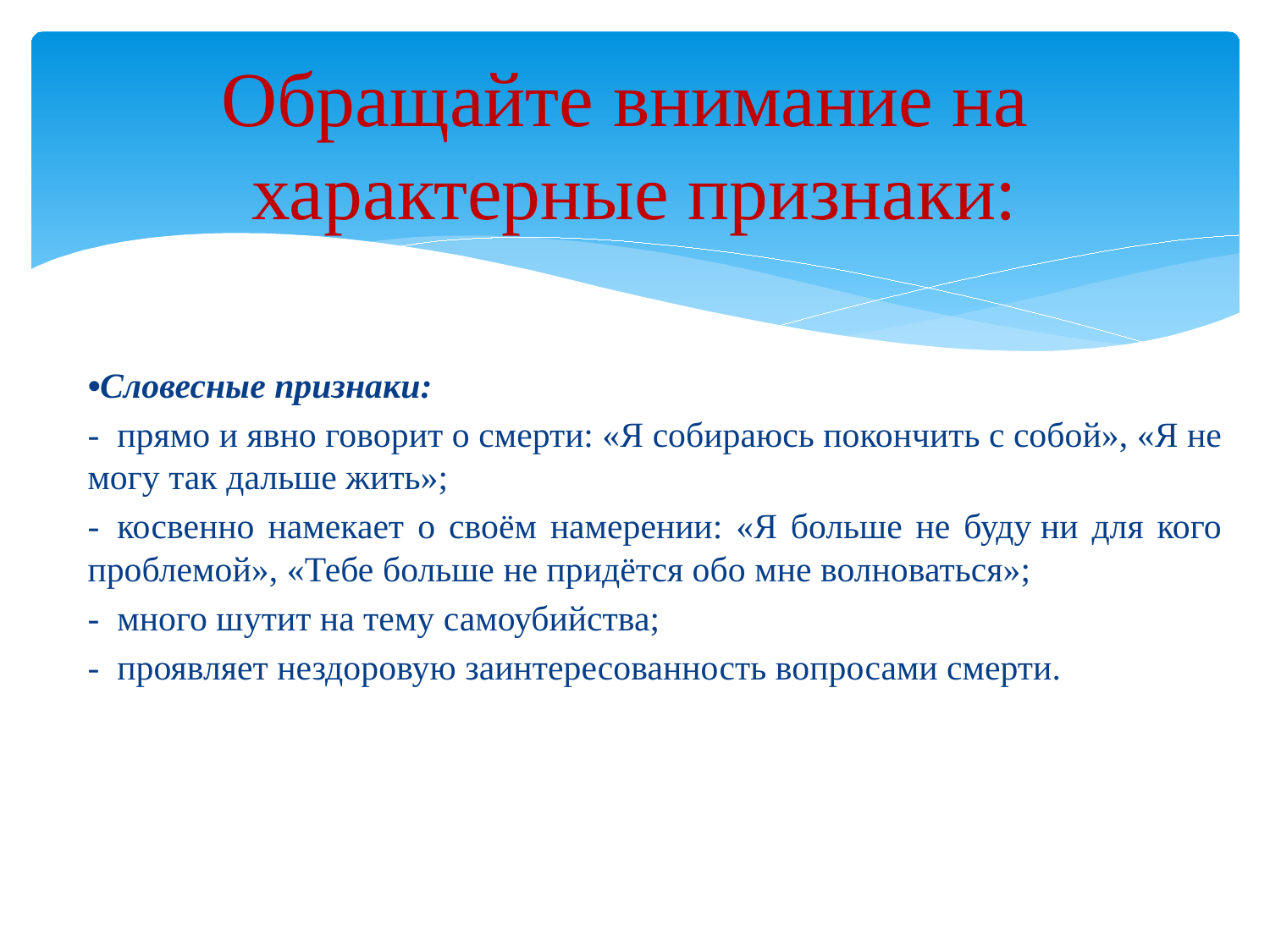

# Обращайте внимание на характерные признаки:
•Словесные признаки:
-  прямо и явно говорит о смерти: «Я собираюсь покончить с собой», «Я не могу так дальше жить»;
-  косвенно намекает о своём намерении: «Я больше не буду ни для кого проблемой», «Тебе больше не придётся обо мне волноваться»;
-  много шутит на тему самоубийства;
-  проявляет нездоровую заинтересованность вопросами смерти.